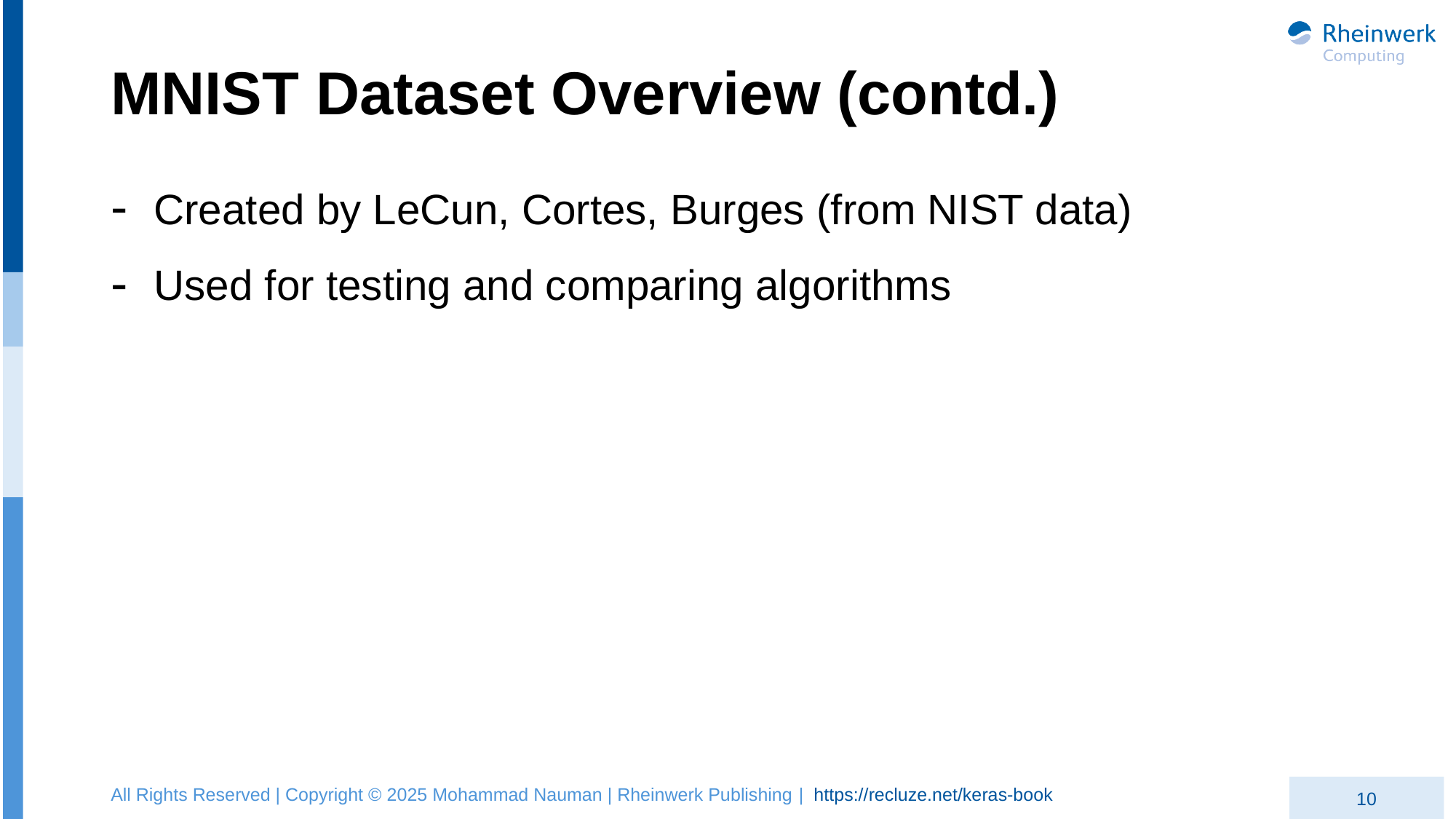

# MNIST Dataset Overview (contd.)
Created by LeCun, Cortes, Burges (from NIST data)
Used for testing and comparing algorithms